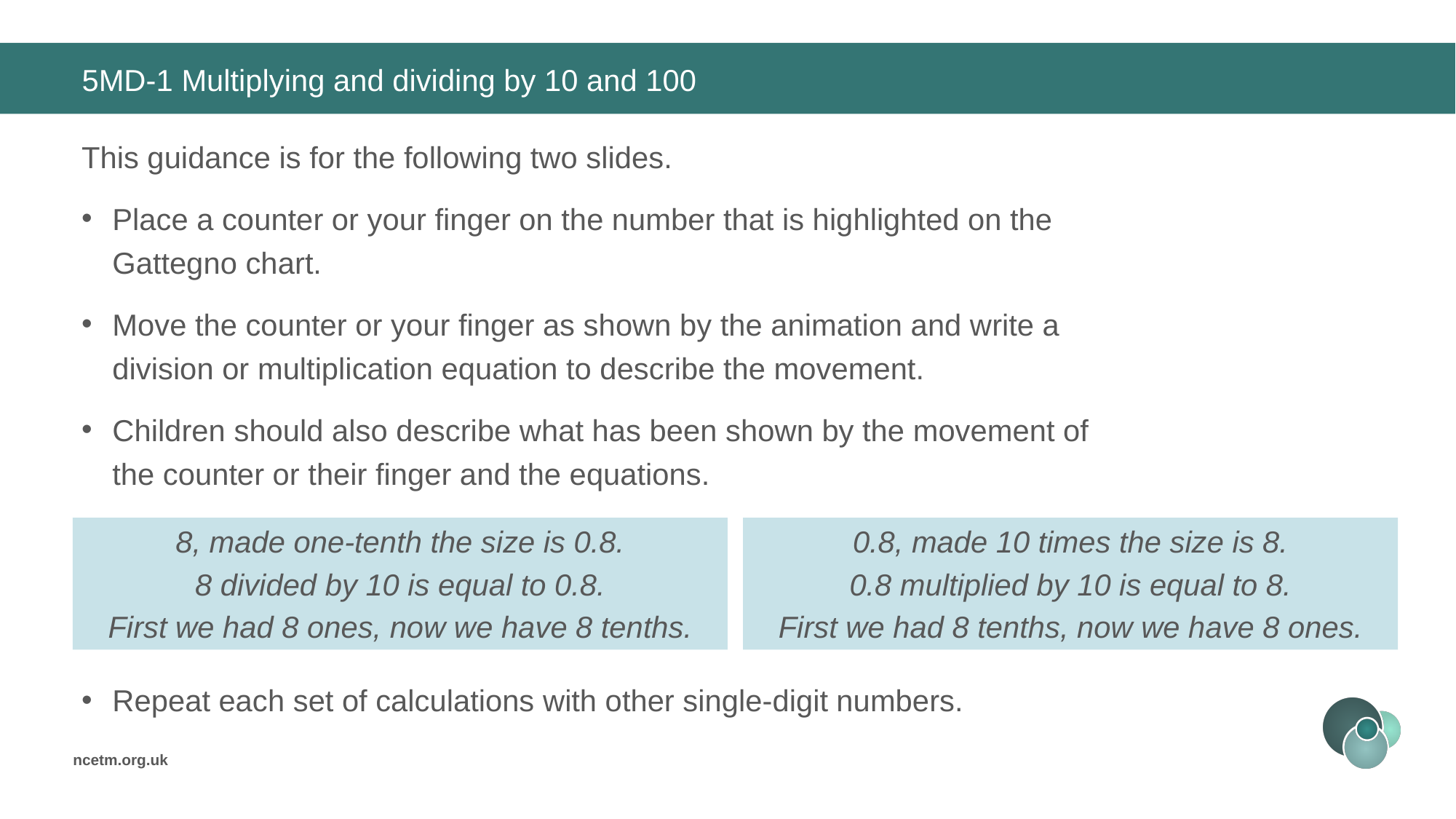

# 5MD-1 Multiplying and dividing by 10 and 100
This guidance is for the following two slides.
Place a counter or your finger on the number that is highlighted on the Gattegno chart.
Move the counter or your finger as shown by the animation and write a division or multiplication equation to describe the movement.
Children should also describe what has been shown by the movement of the counter or their finger and the equations.

Repeat each set of calculations with other single-digit numbers.

8, made one-tenth the size is 0.8.
8 divided by 10 is equal to 0.8.
First we had 8 ones, now we have 8 tenths.
0.8, made 10 times the size is 8.
0.8 multiplied by 10 is equal to 8.
First we had 8 tenths, now we have 8 ones.